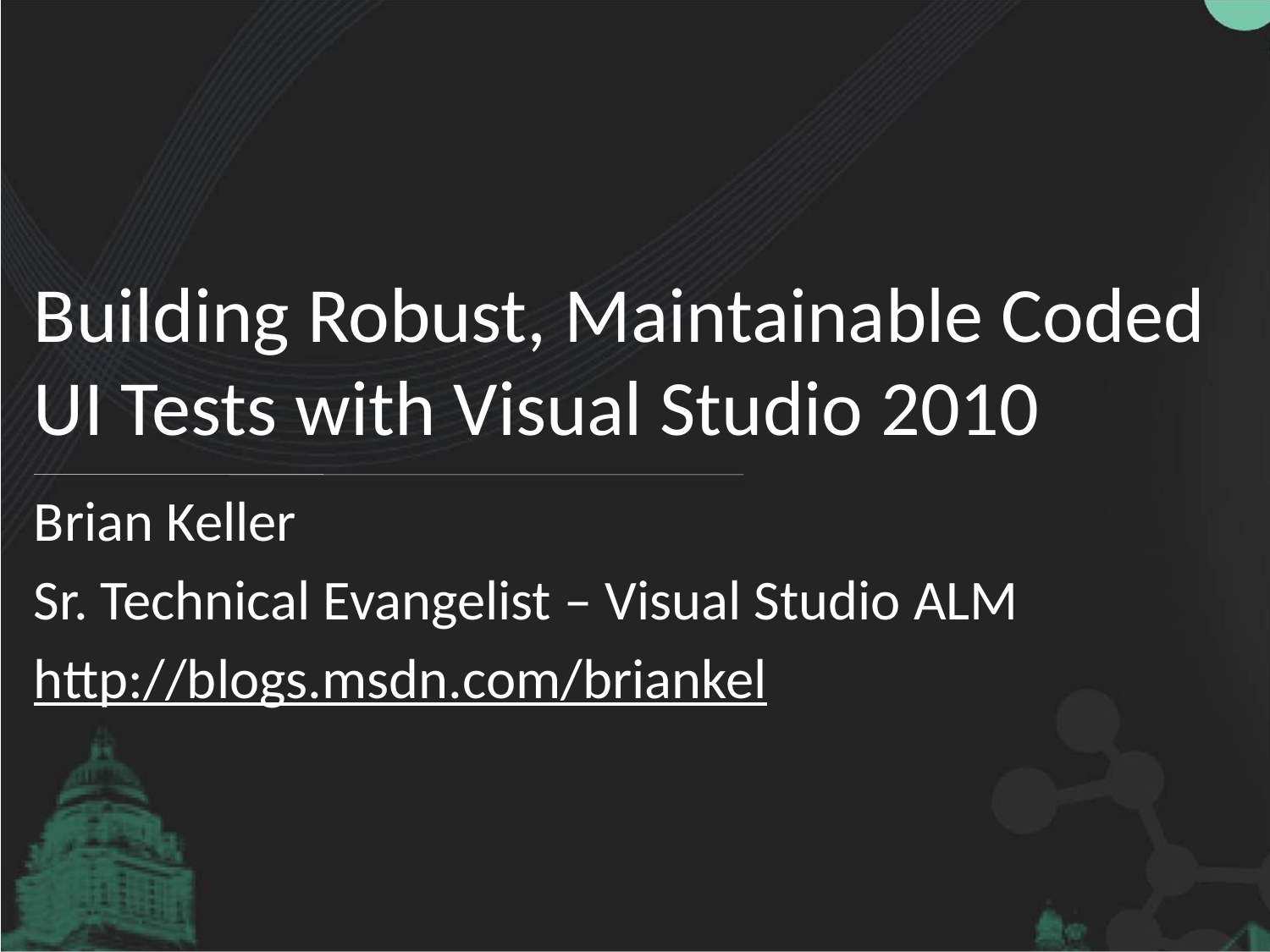

# Building Robust, Maintainable Coded UI Tests with Visual Studio 2010
Brian Keller
Sr. Technical Evangelist – Visual Studio ALM
http://blogs.msdn.com/briankel